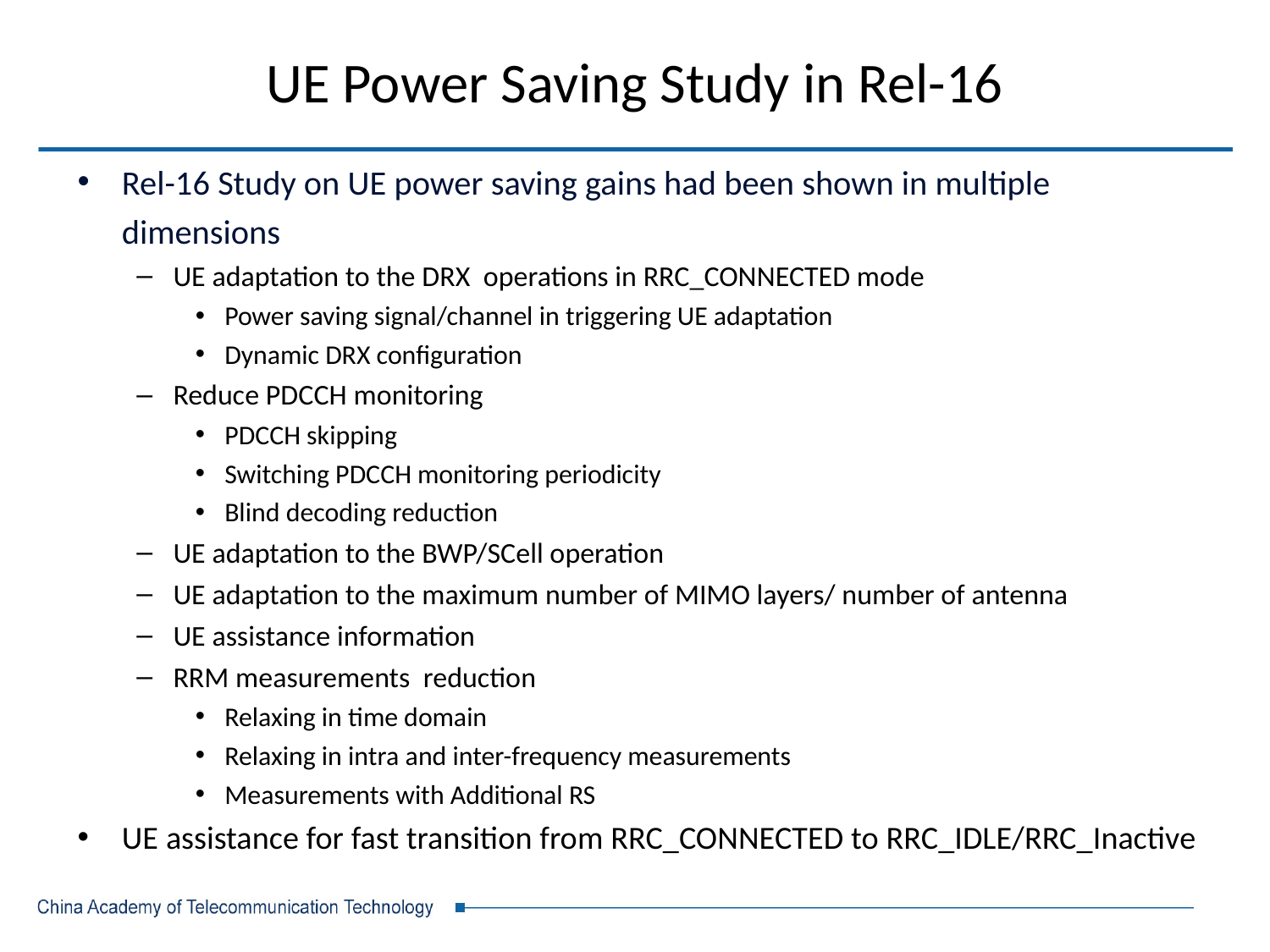

# UE Power Saving Study in Rel-16
Rel-16 Study on UE power saving gains had been shown in multiple dimensions
UE adaptation to the DRX  operations in RRC_CONNECTED mode
Power saving signal/channel in triggering UE adaptation
Dynamic DRX configuration
Reduce PDCCH monitoring
PDCCH skipping
Switching PDCCH monitoring periodicity
Blind decoding reduction
UE adaptation to the BWP/SCell operation
UE adaptation to the maximum number of MIMO layers/ number of antenna
UE assistance information
RRM measurements  reduction
Relaxing in time domain
Relaxing in intra and inter-frequency measurements
Measurements with Additional RS
UE assistance for fast transition from RRC_CONNECTED to RRC_IDLE/RRC_Inactive